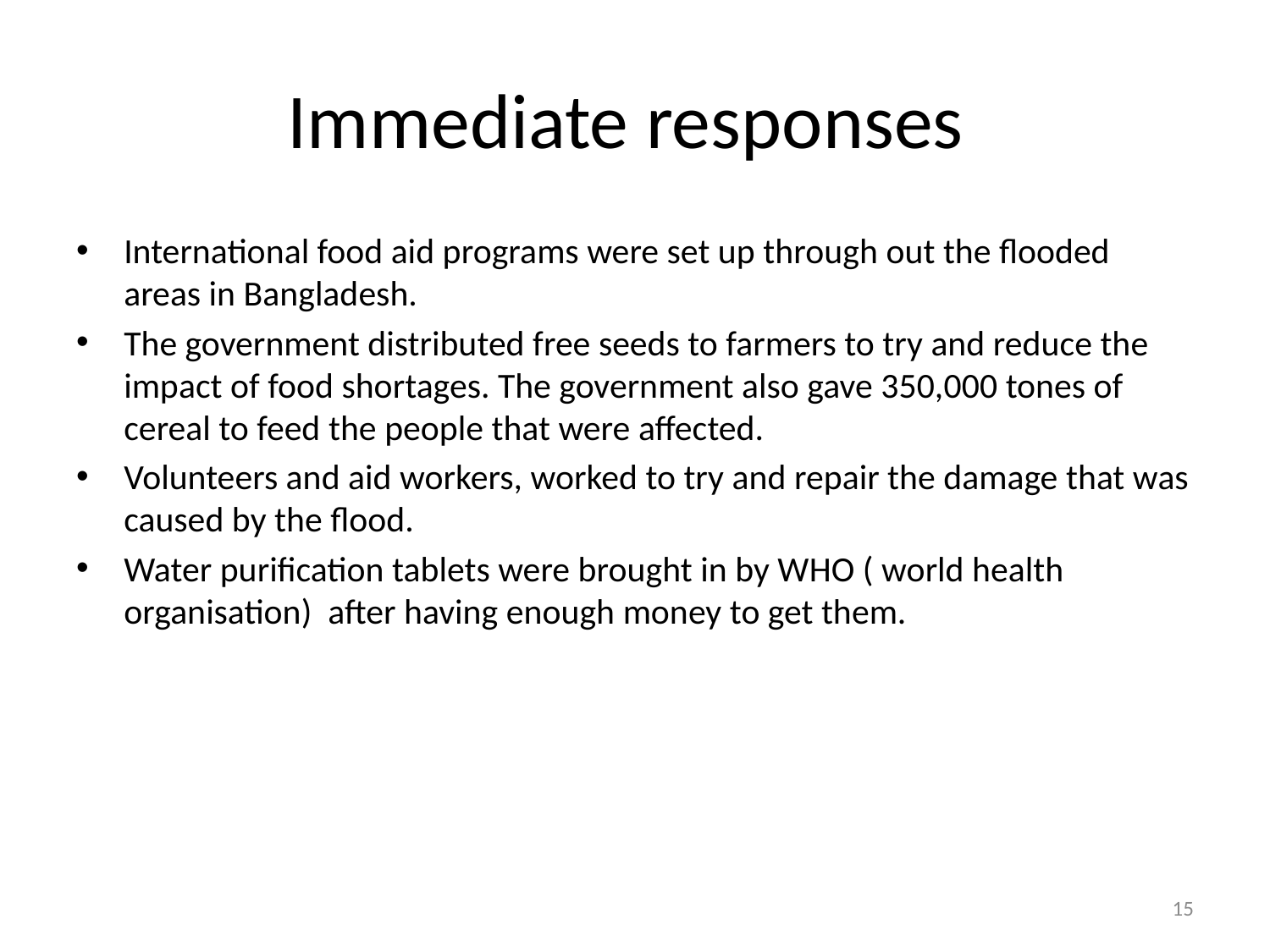

# Immediate responses
International food aid programs were set up through out the flooded areas in Bangladesh.
The government distributed free seeds to farmers to try and reduce the impact of food shortages. The government also gave 350,000 tones of cereal to feed the people that were affected.
Volunteers and aid workers, worked to try and repair the damage that was caused by the flood.
Water purification tablets were brought in by WHO ( world health organisation)  after having enough money to get them.

15